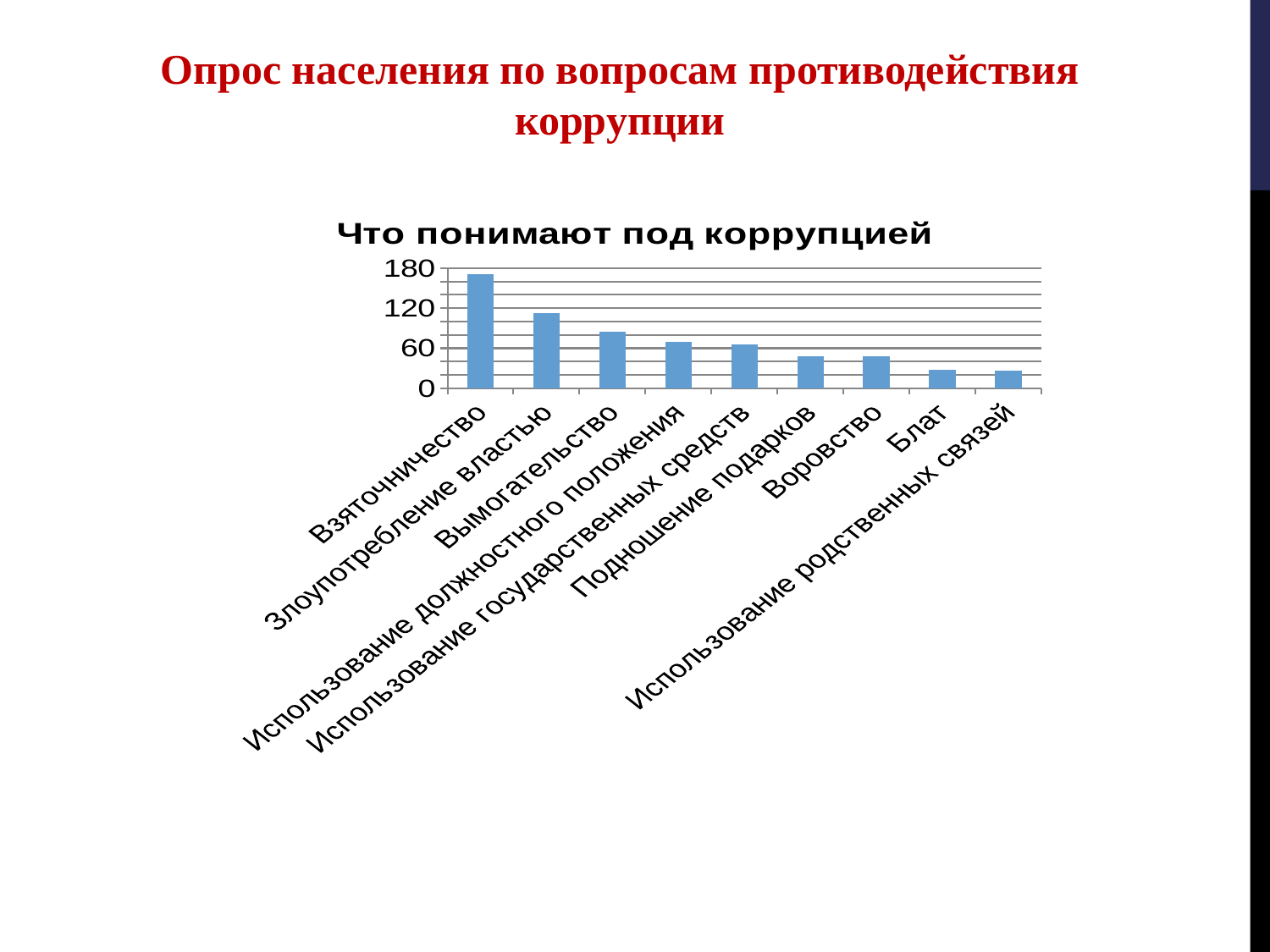

Опрос населения по вопросам противодействия коррупции

### Chart: Что понимают под коррупцией

| Category | Ряд 1 |
|---|---|
| Взяточничество | 171.0 |
| Злоупотребление властью | 112.0 |
| Вымогательство | 85.0 |
| Использование должностного положения | 70.0 |
| Использование государственных средств | 66.0 |
| Подношение подарков | 48.0 |
| Воровство | 48.0 |
| Блат | 27.0 |
| Использование родственных связей | 26.0 |